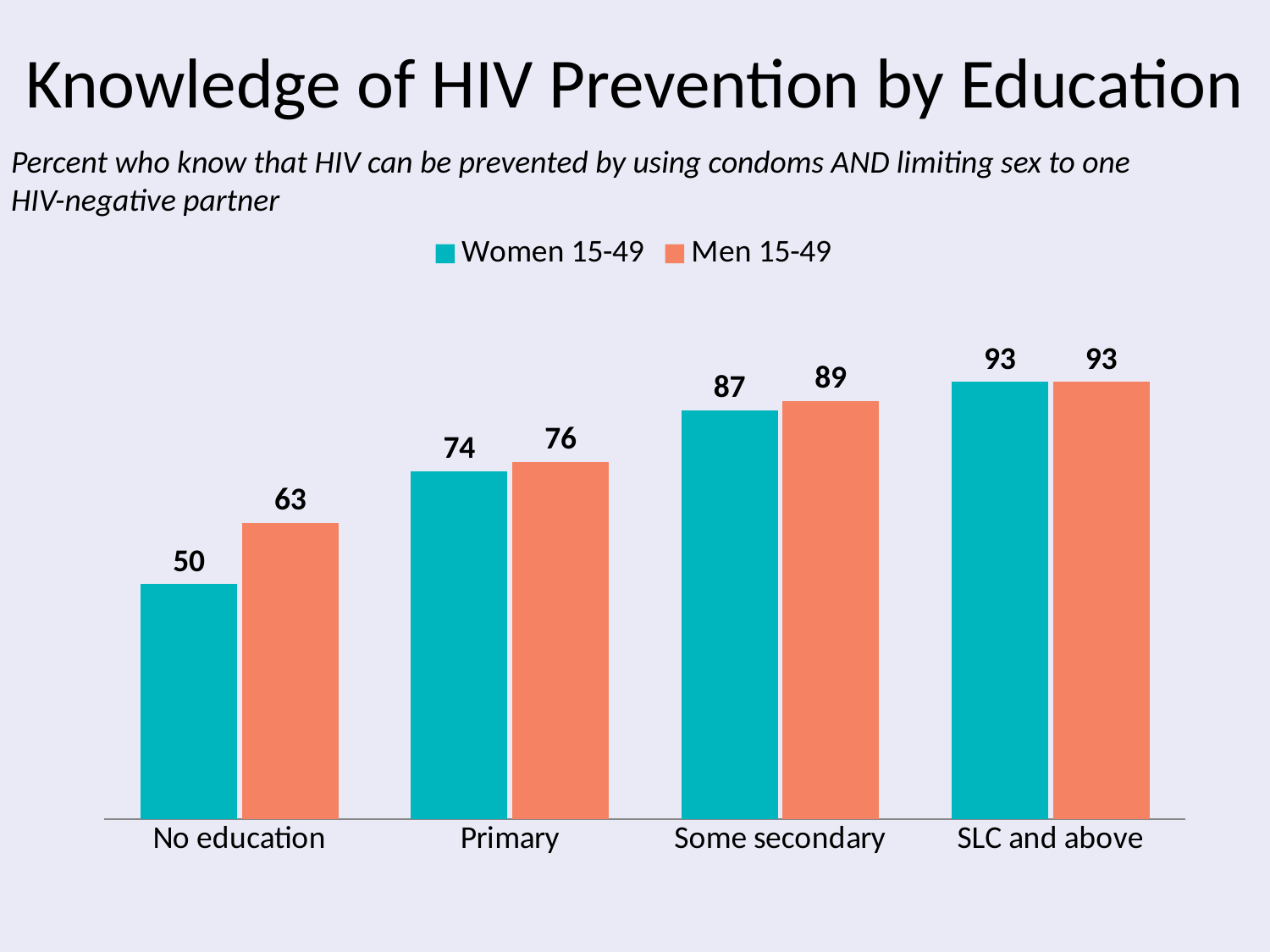

# Knowledge of HIV Prevention by Education
Percent who know that HIV can be prevented by using condoms AND limiting sex to one HIV-negative partner

### Chart

| Category | Women 15-49 | Men 15-49 |
|---|---|---|
| No education | 50.0 | 63.0 |
| Primary | 74.0 | 76.0 |
| Some secondary | 87.0 | 89.0 |
| SLC and above | 93.0 | 93.0 |